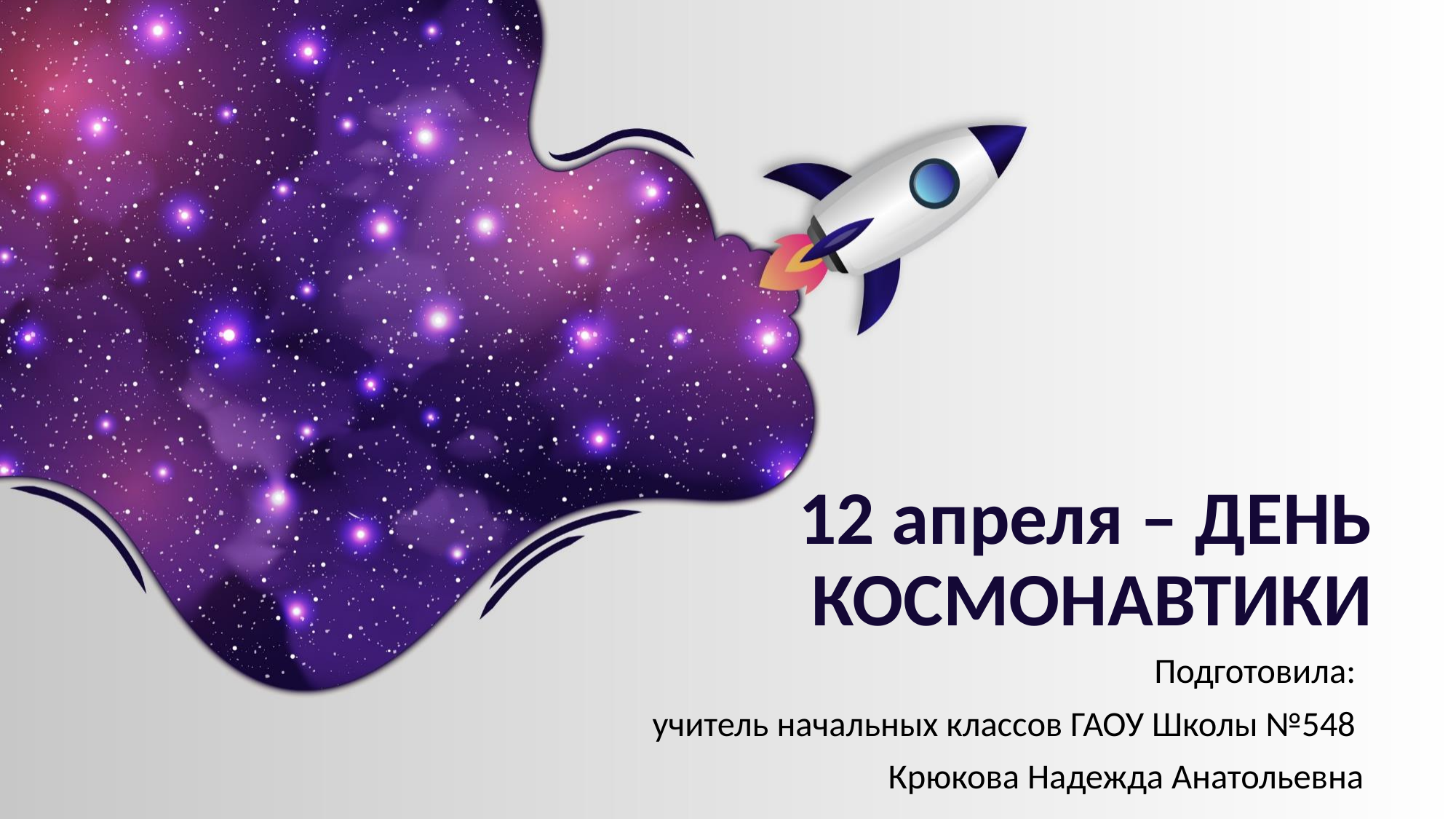

# 12 апреля – ДЕНЬ КОСМОНАВТИКИ
Подготовила:
учитель начальных классов ГАОУ Школы №548
Крюкова Надежда Анатольевна